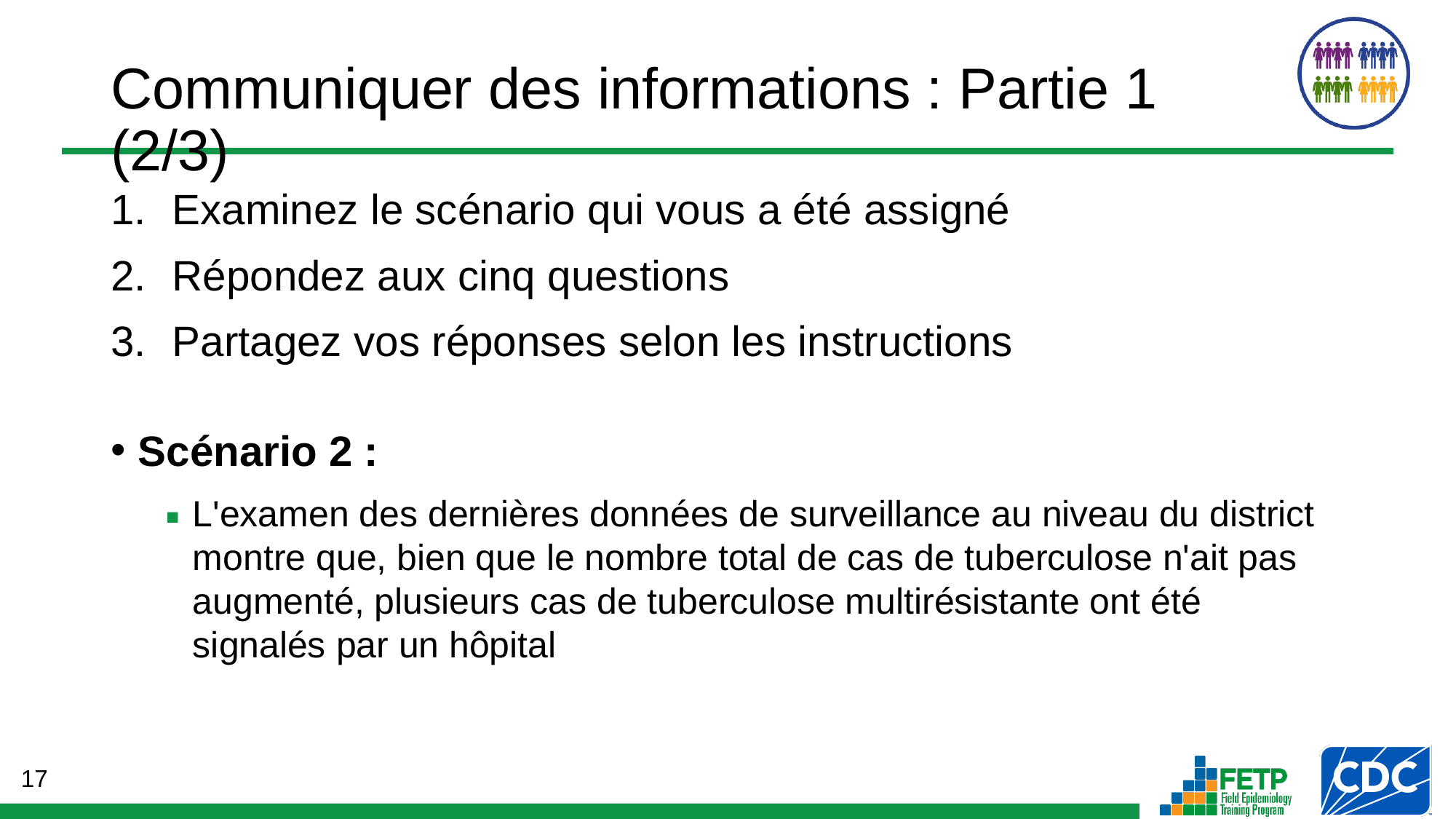

# Communiquer des informations : Partie 1 (2/3)
Examinez le scénario qui vous a été assigné
Répondez aux cinq questions
Partagez vos réponses selon les instructions

Scénario 2 :
L'examen des dernières données de surveillance au niveau du district montre que, bien que le nombre total de cas de tuberculose n'ait pas augmenté, plusieurs cas de tuberculose multirésistante ont été signalés par un hôpital